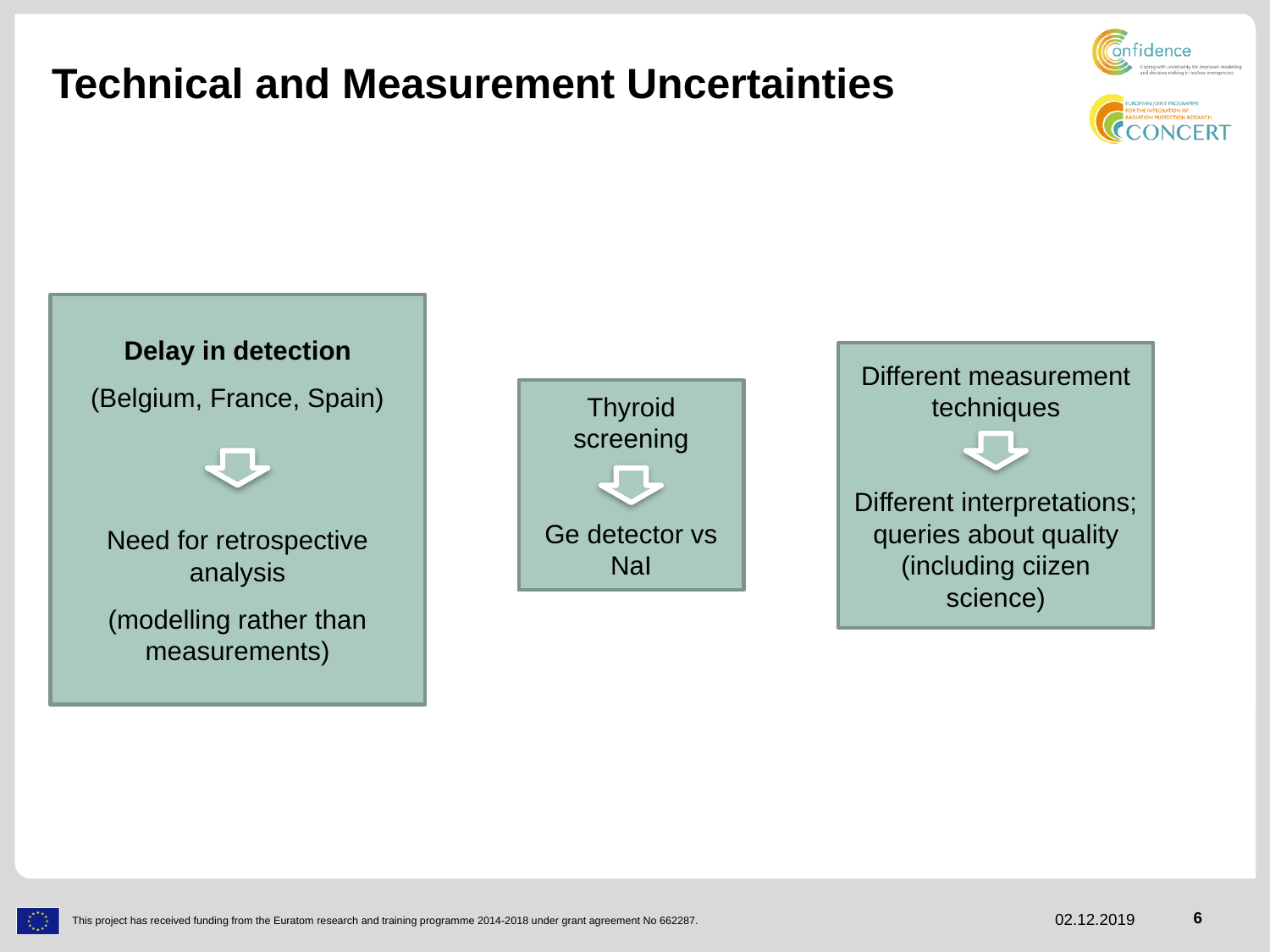

Technical and Measurement Uncertainties
Delay in detection
(Belgium, France, Spain)

Need for retrospective analysis
(modelling rather than measurements)
Different measurement techniques

Different interpretations; queries about quality (including ciizen science)
Thyroid screening

Ge detector vs NaI